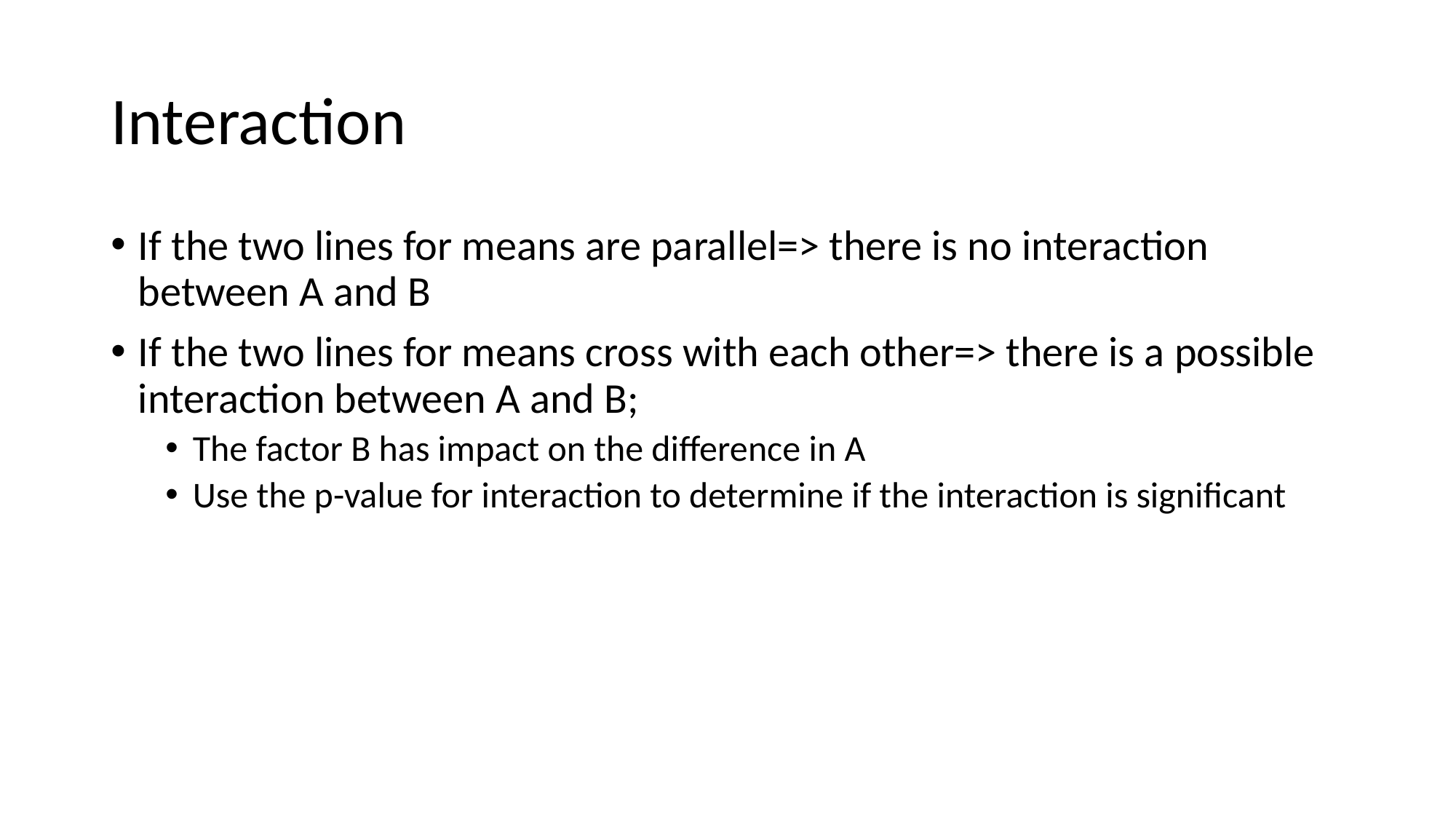

# Interaction
If the two lines for means are parallel=> there is no interaction between A and B
If the two lines for means cross with each other=> there is a possible interaction between A and B;
The factor B has impact on the difference in A
Use the p-value for interaction to determine if the interaction is significant